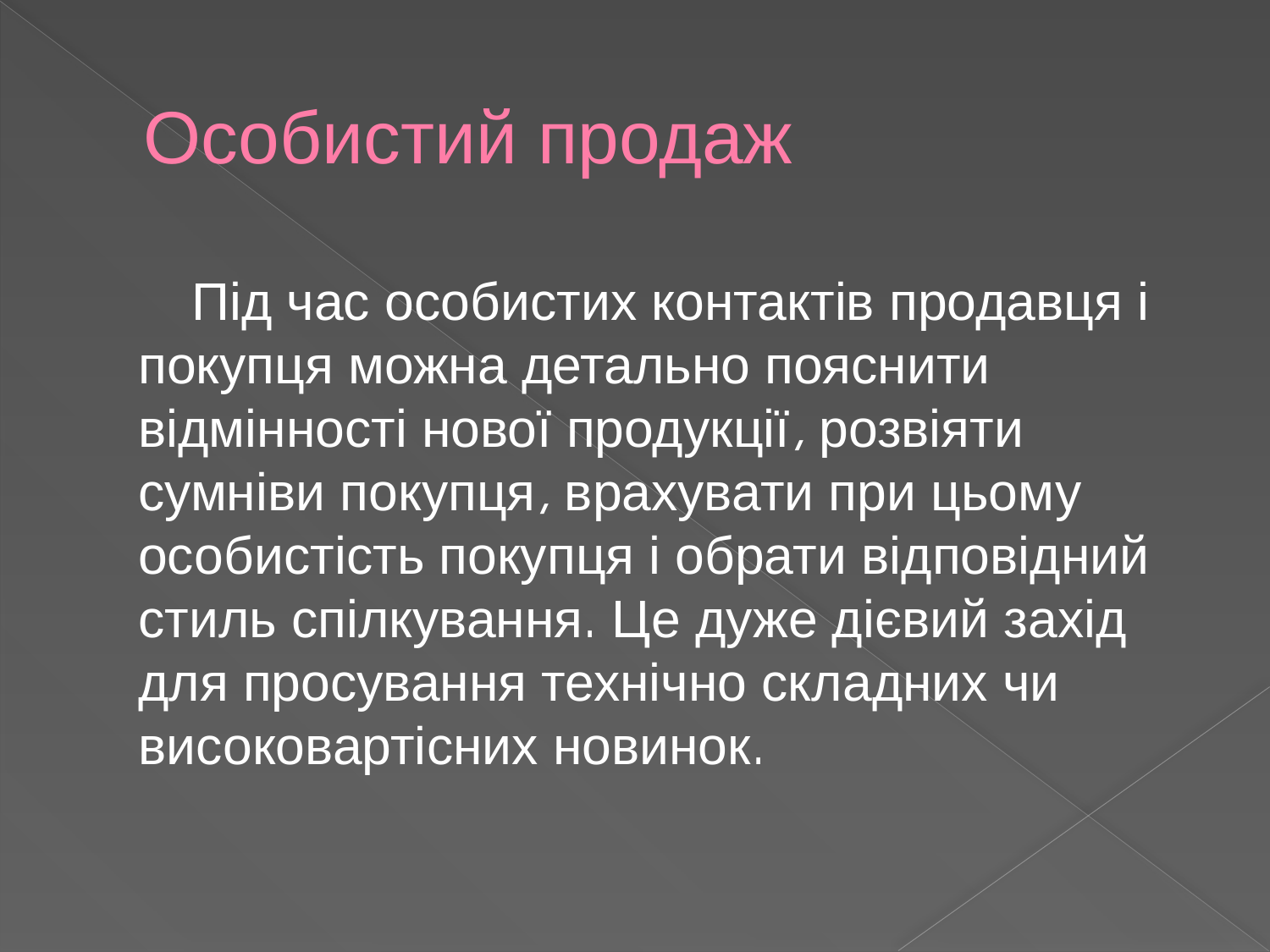

# Особистий продаж
Під час особистих контактів продавця і покупця можна детально пояснити відмінності нової продукції, розвіяти сумніви покупця, врахувати при цьому особистість покупця і обрати відповідний стиль спілкування. Це дуже дієвий захід для просування технічно складних чи високовартісних новинок.